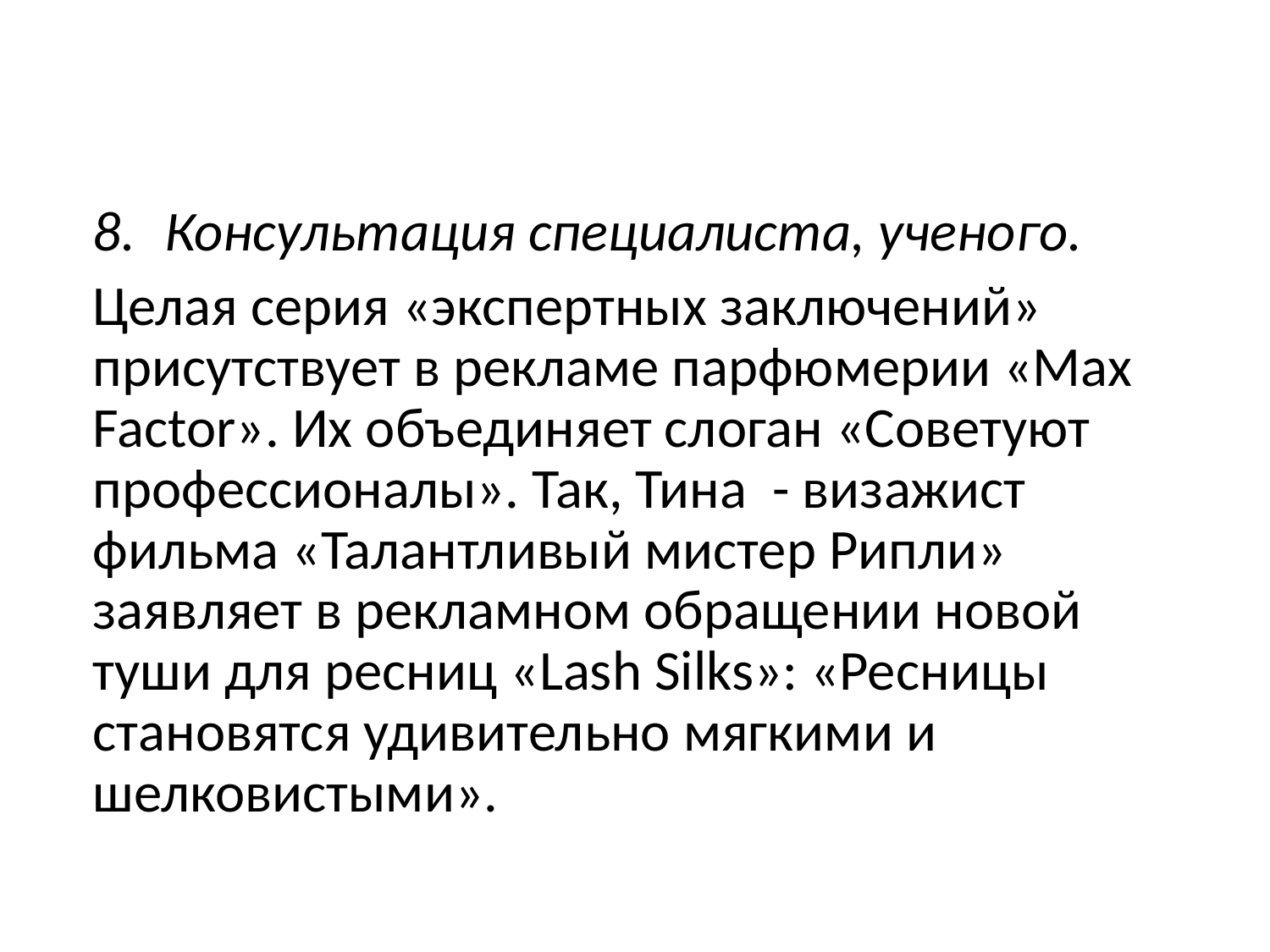

Консультация специалиста, ученого.
Целая серия «экспертных заключений» присутствует в рекламе парфюмерии «Мах Factor». Их объединяет слоган «Советуют профессионалы». Так, Тина  - визажист фильма «Талантливый мистер Рипли» заявляет в рекламном обращении новой туши для ресниц «Lash Silks»: «Ресницы становятся удивительно мягкими и шелковистыми».